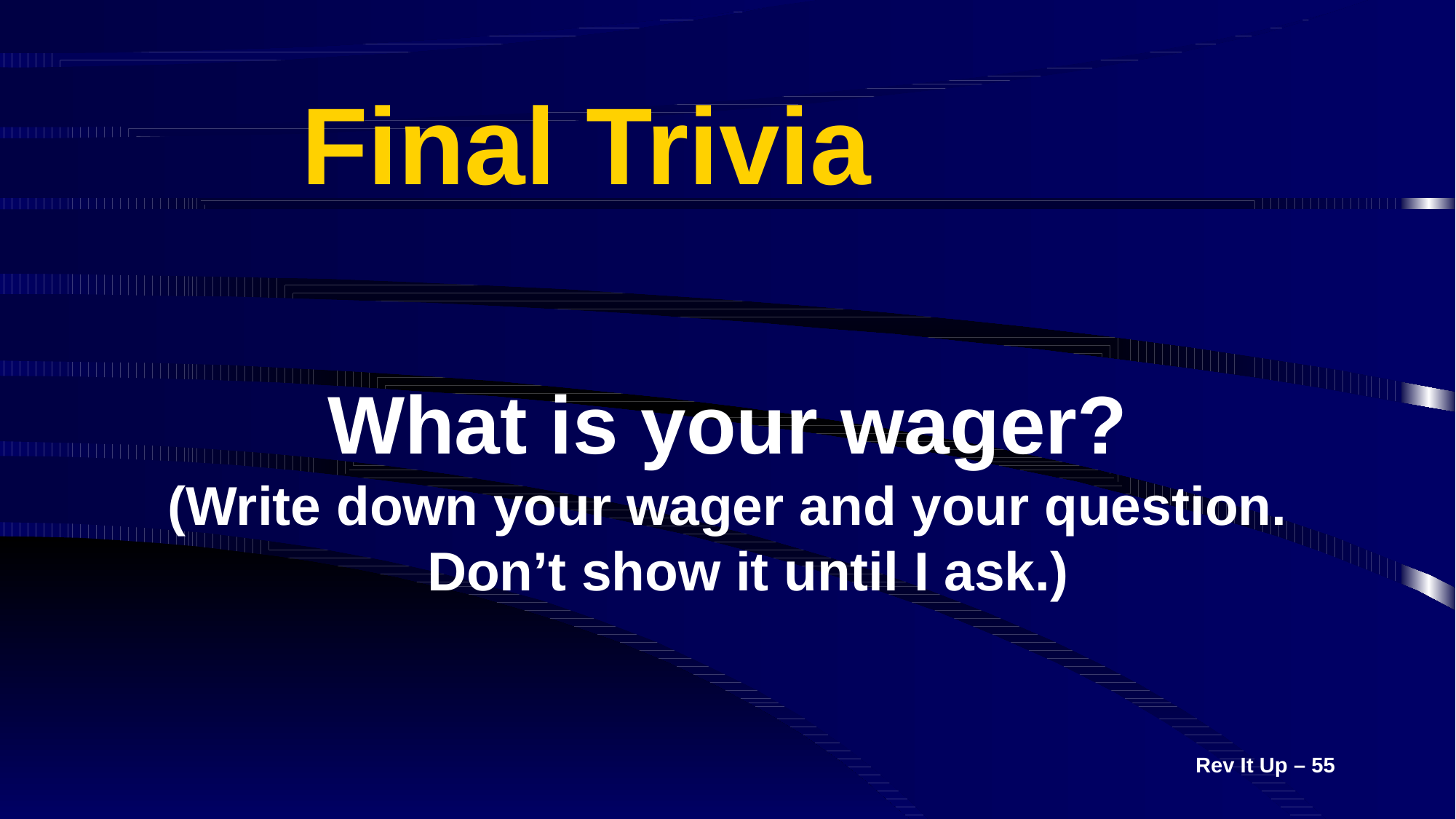

# Final Trivia
What is your wager?
(Write down your wager and your question. Don’t show it until I ask.)
Rev It Up – 55